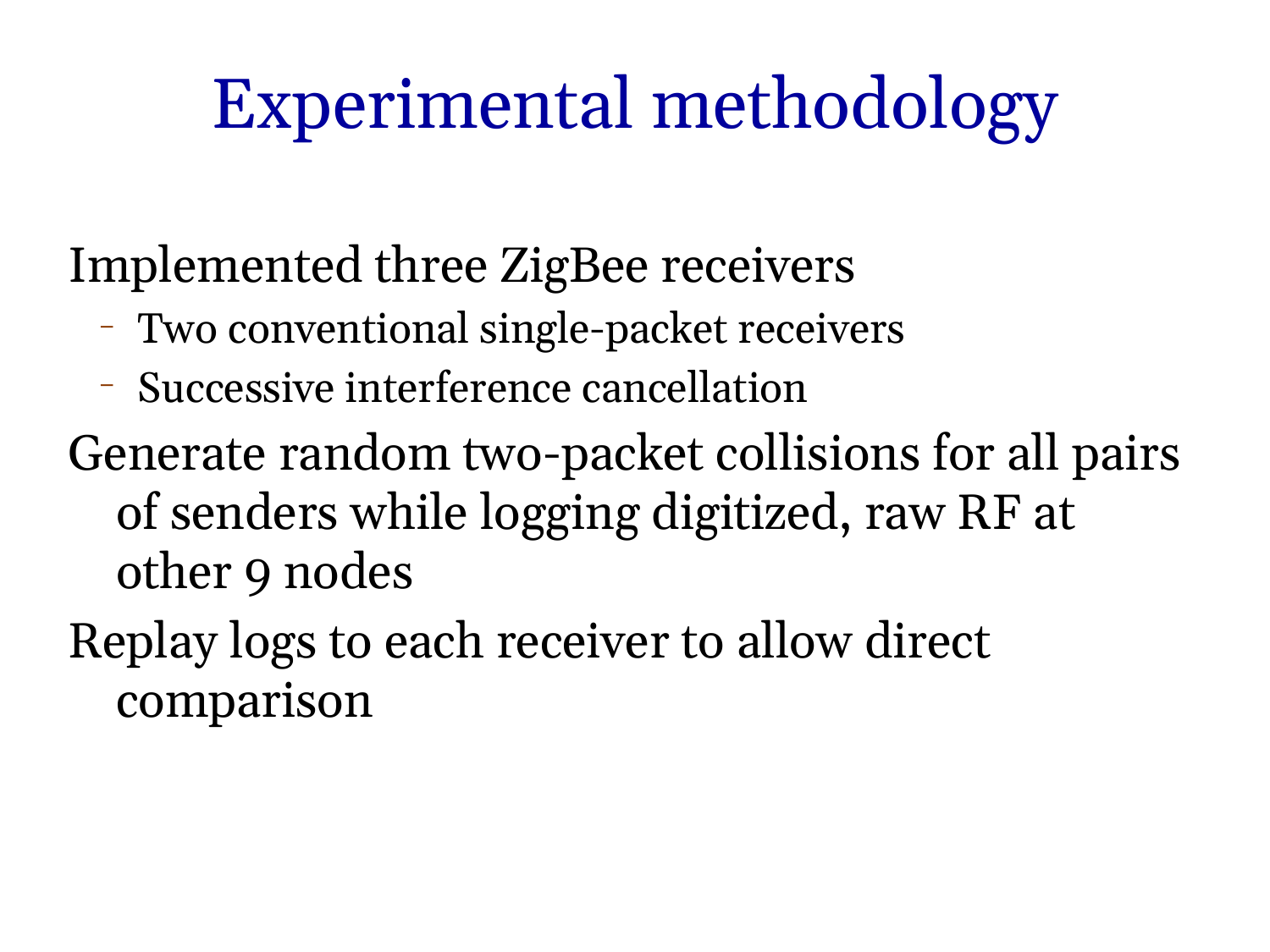

Experimental methodology
Implemented three ZigBee receivers
Two conventional single-packet receivers
Successive interference cancellation
Generate random two-packet collisions for all pairs of senders while logging digitized, raw RF at other 9 nodes
Replay logs to each receiver to allow direct comparison